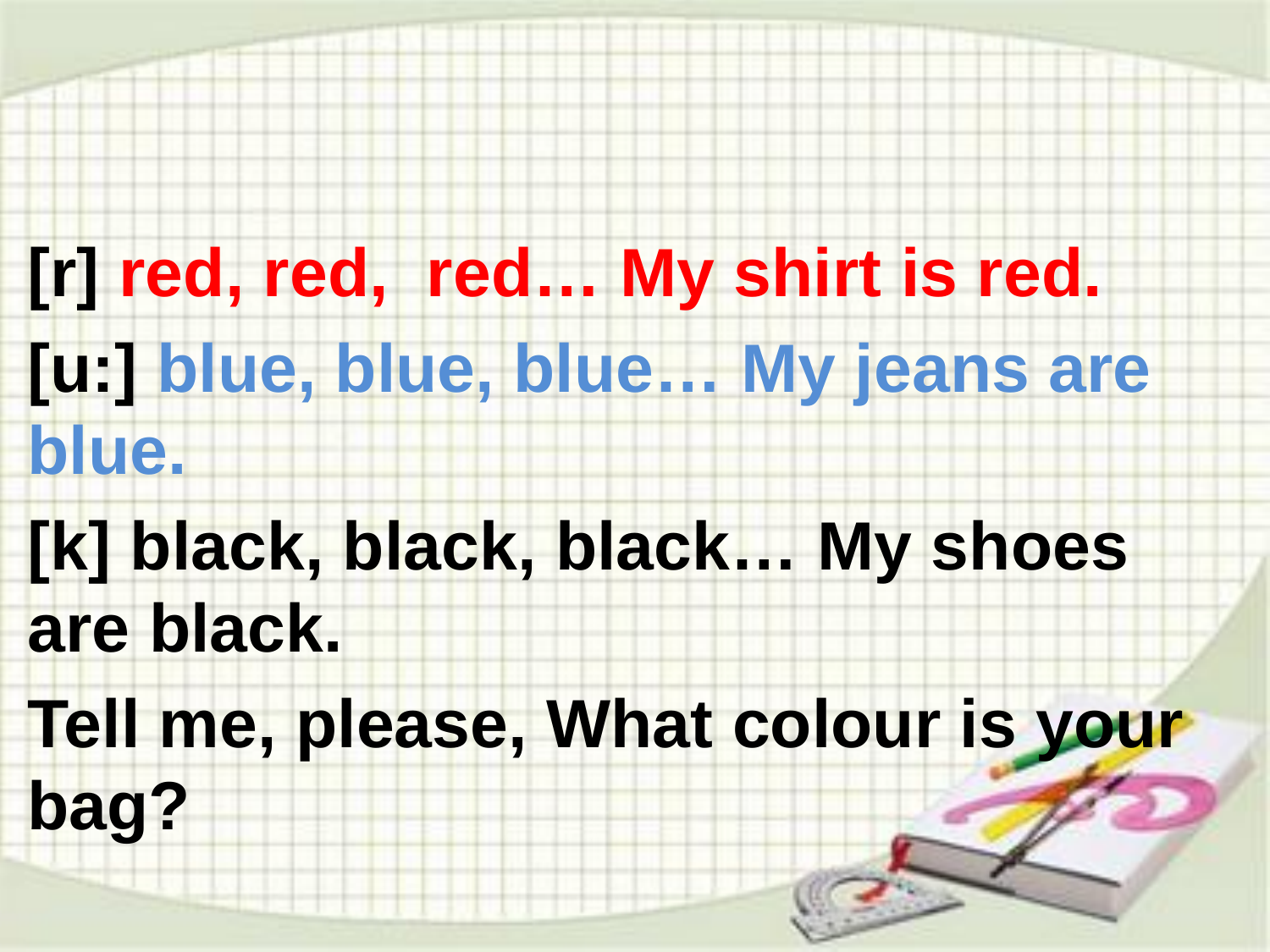

#
[r] red, red,  red… My shirt is red.
[u:] blue, blue, blue… My jeans are blue.
[k] black, black, black… My shoes are black.
Tell me, please, What colour is your bag?